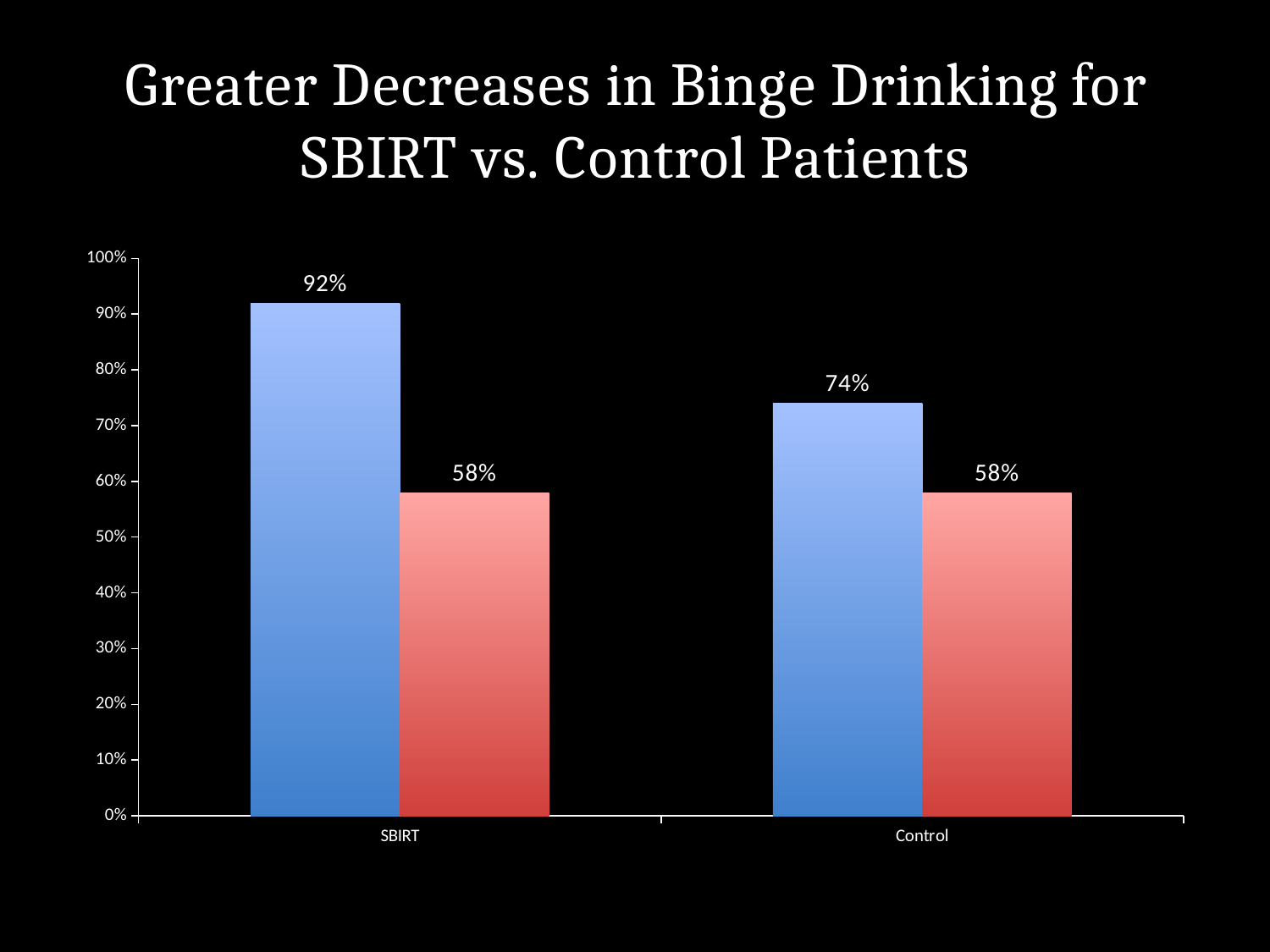

# Greater Decreases in Binge Drinking for SBIRT vs. Control Patients

### Chart

| Category | Baseline | Follow-up |
|---|---|---|
| SBIRT | 0.92 | 0.58 |
| Control | 0.74 | 0.58 |